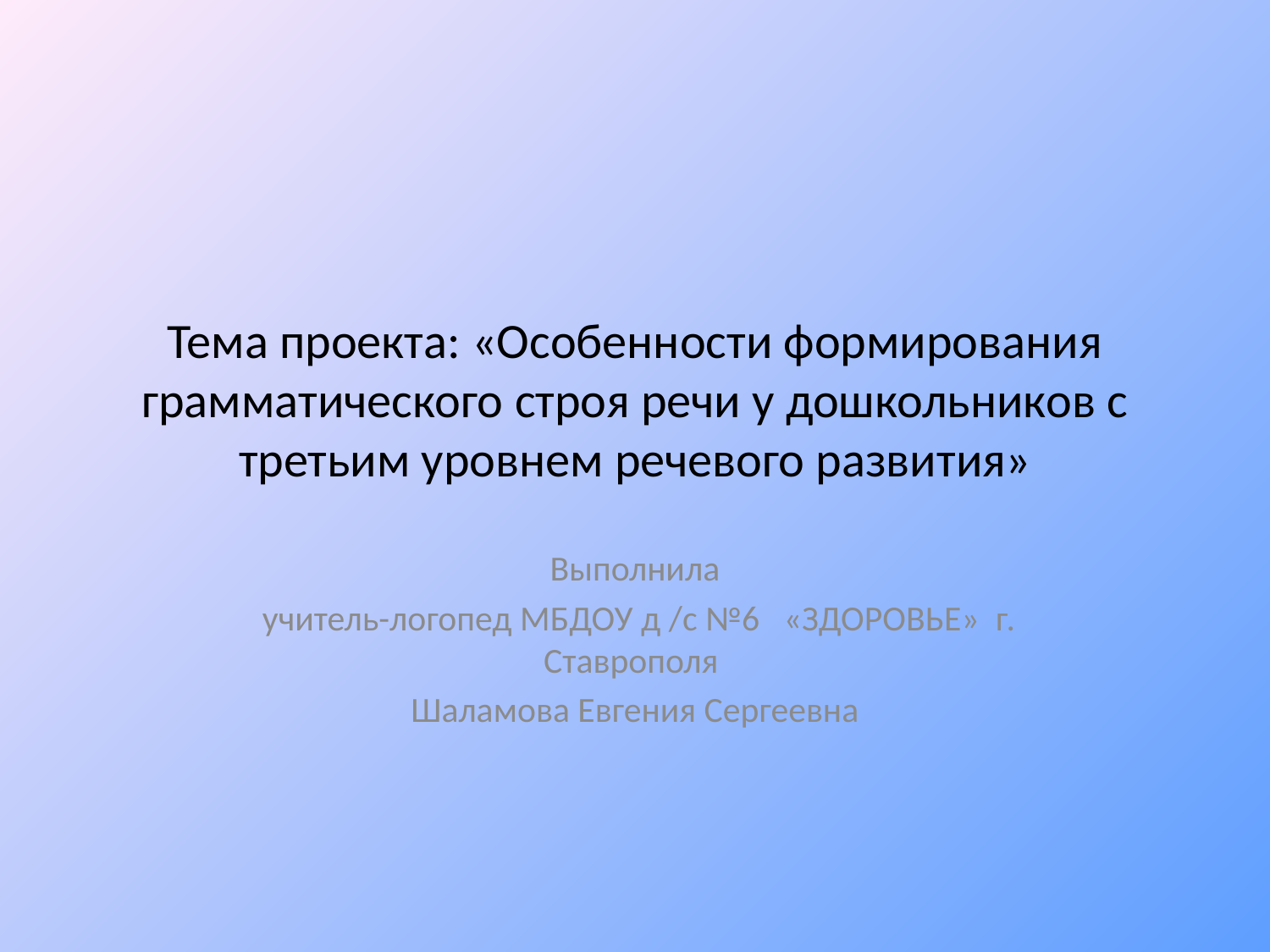

# Тема проекта: «Особенности формирования грамматического строя речи у дошкольников с третьим уровнем речевого развития»
Выполнила
 учитель-логопед МБДОУ д /с №6   «ЗДОРОВЬЕ»  г. Ставрополя
Шаламова Евгения Сергеевна